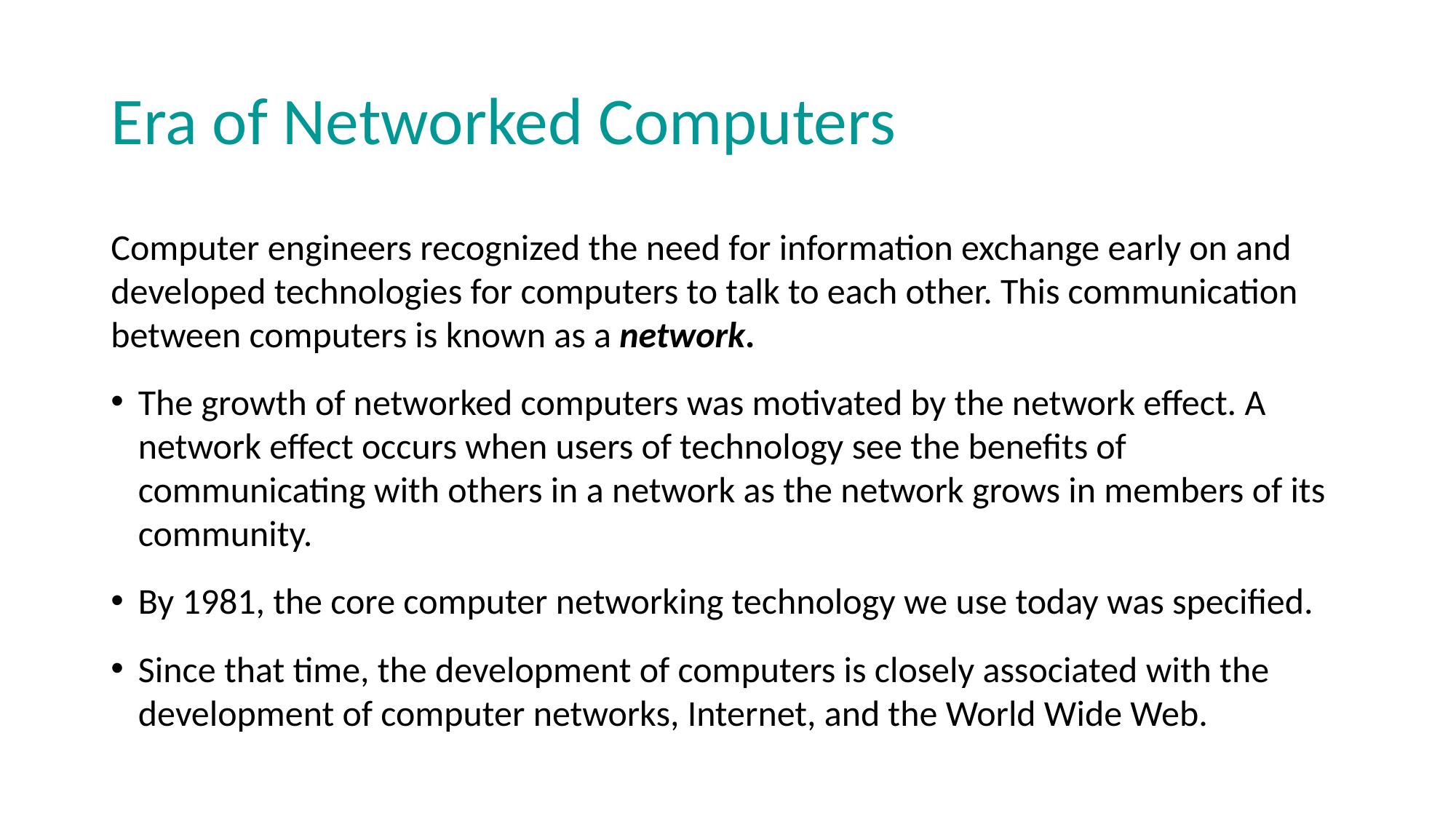

# Era of Networked Computers
Computer engineers recognized the need for information exchange early on and developed technologies for computers to talk to each other. This communication between computers is known as a network.
The growth of networked computers was motivated by the network effect. A network effect occurs when users of technology see the benefits of communicating with others in a network as the network grows in members of its community.
By 1981, the core computer networking technology we use today was specified.
Since that time, the development of computers is closely associated with the development of computer networks, Internet, and the World Wide Web.